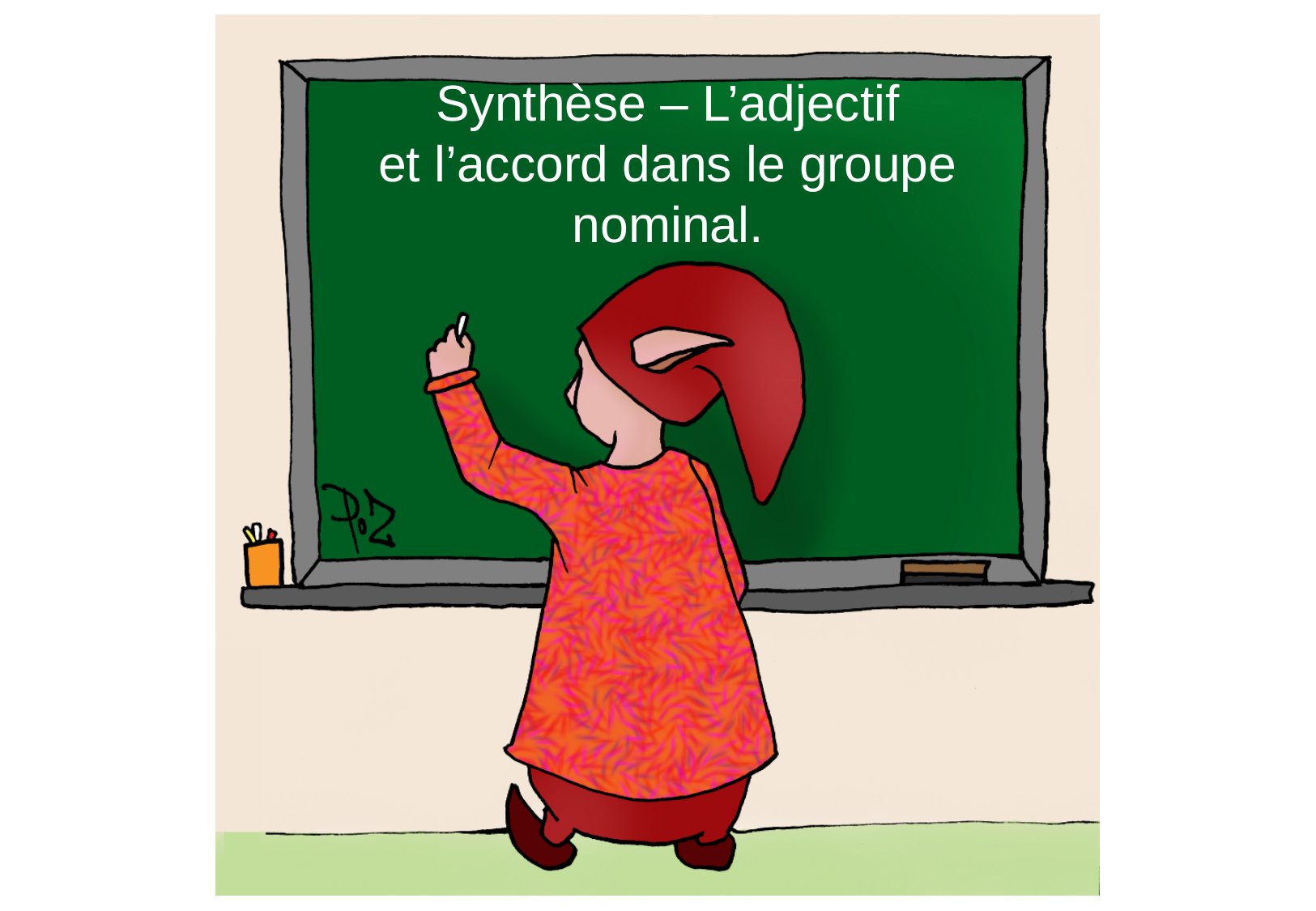

Synthèse – L’adjectif
et l’accord dans le groupe nominal.